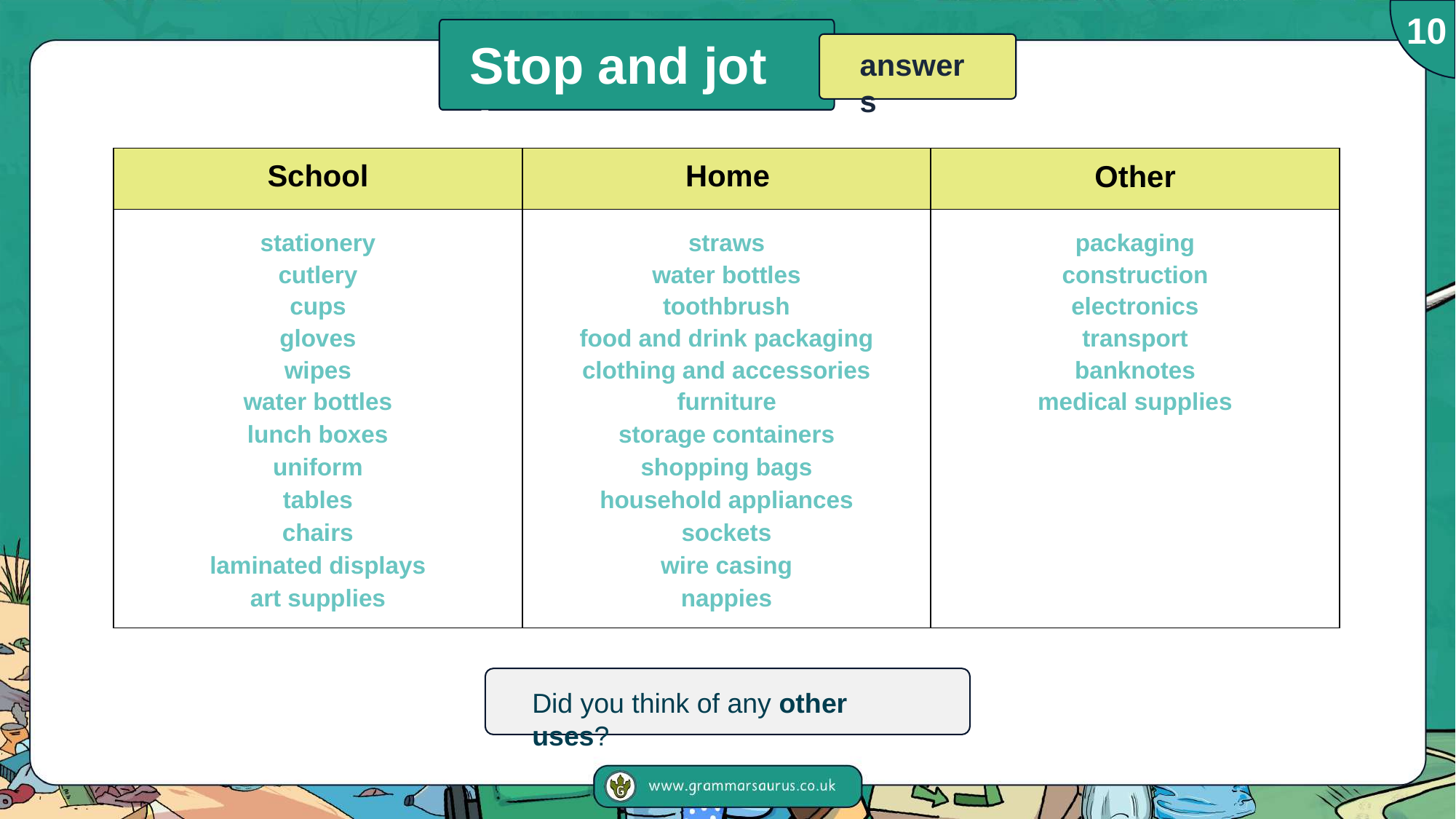

10

# Stop and jot 1

answers
| School | Home | Other |
| --- | --- | --- |
| stationery | straws | packaging |
| cutlery | water bottles | construction |
| cups | toothbrush | electronics |
| gloves | food and drink packaging | transport |
| wipes | clothing and accessories | banknotes |
| water bottles | furniture | medical supplies |
| lunch boxes | storage containers |  |
| uniform | shopping bags |  |
| tables | household appliances |  |
| chairs | sockets |  |
| laminated displays | wire casing |  |
| art supplies | nappies |  |
|  |  |  |

Did you think of any other uses?